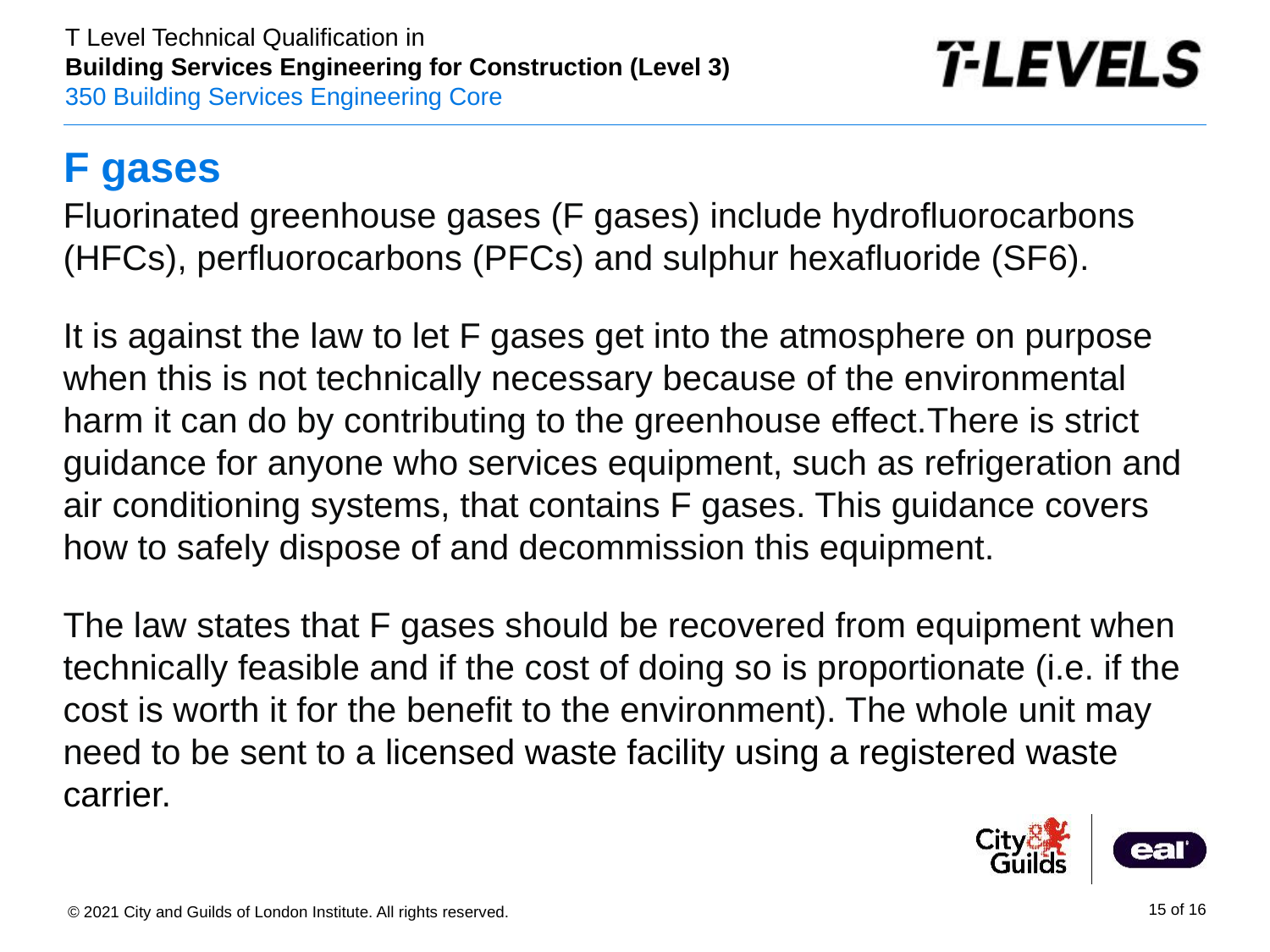

# F gases
Fluorinated greenhouse gases (F gases) include hydrofluorocarbons (HFCs), perfluorocarbons (PFCs) and sulphur hexafluoride (SF6).
It is against the law to let F gases get into the atmosphere on purpose when this is not technically necessary because of the environmental harm it can do by contributing to the greenhouse effect.There is strict guidance for anyone who services equipment, such as refrigeration and air conditioning systems, that contains F gases. This guidance covers how to safely dispose of and decommission this equipment.
The law states that F gases should be recovered from equipment when technically feasible and if the cost of doing so is proportionate (i.e. if the cost is worth it for the benefit to the environment). The whole unit may need to be sent to a licensed waste facility using a registered waste carrier.